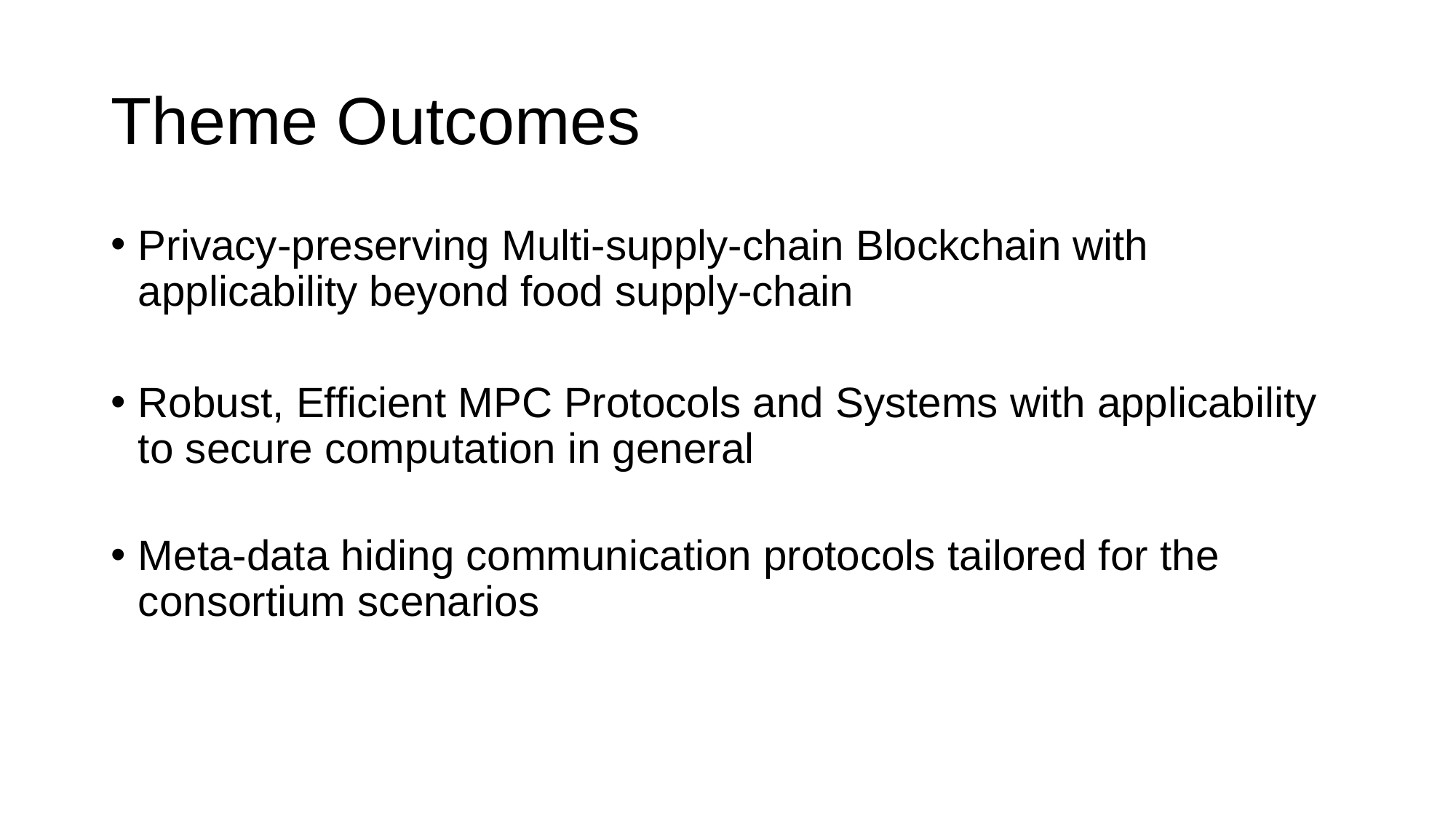

# Theme Outcomes
Privacy-preserving Multi-supply-chain Blockchain with applicability beyond food supply-chain
Robust, Efficient MPC Protocols and Systems with applicability to secure computation in general
Meta-data hiding communication protocols tailored for the consortium scenarios